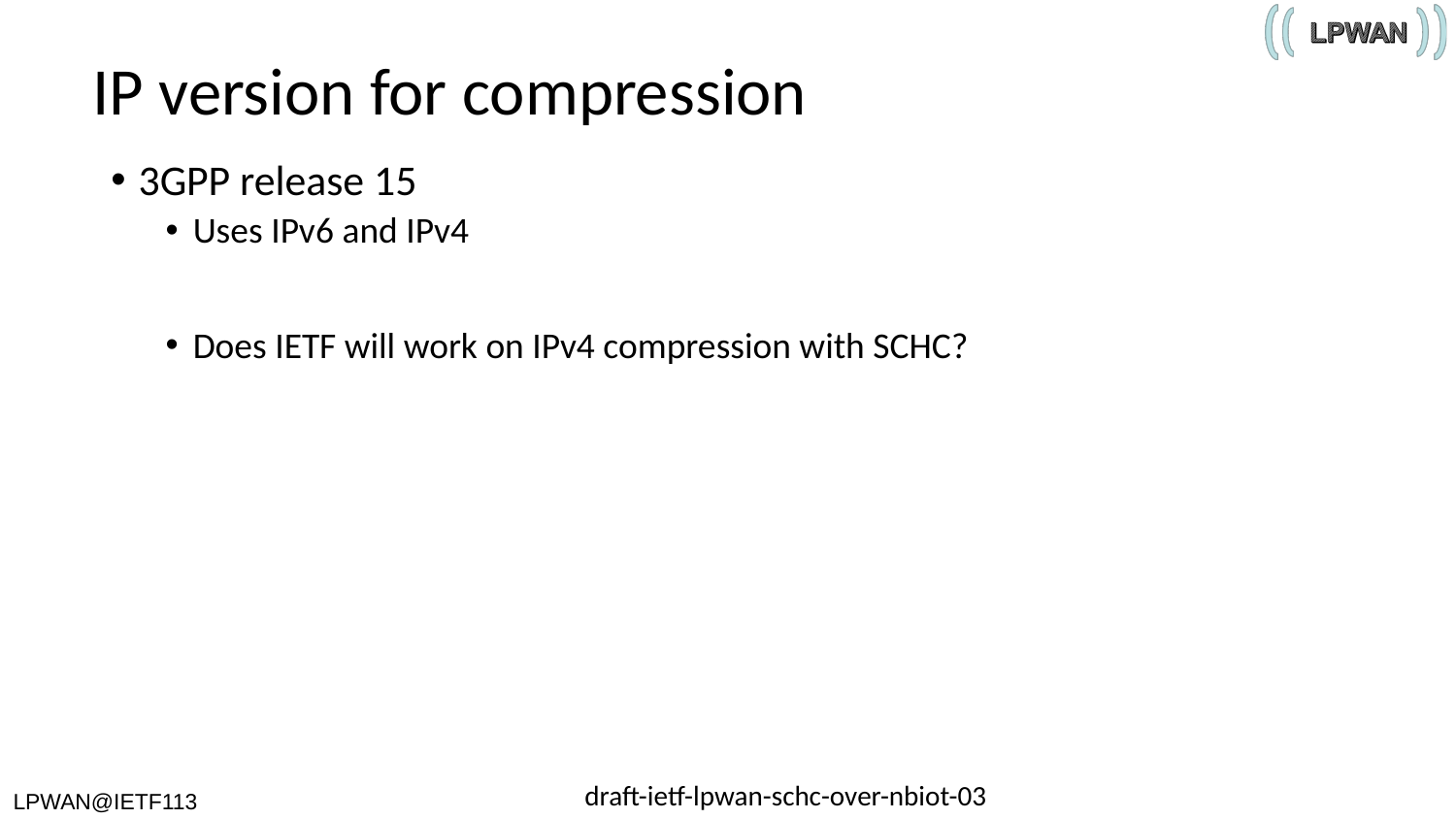

# IP version for compression
3GPP release 15
Uses IPv6 and IPv4

Does IETF will work on IPv4 compression with SCHC?

draft-ietf-lpwan-schc-over-nbiot-03